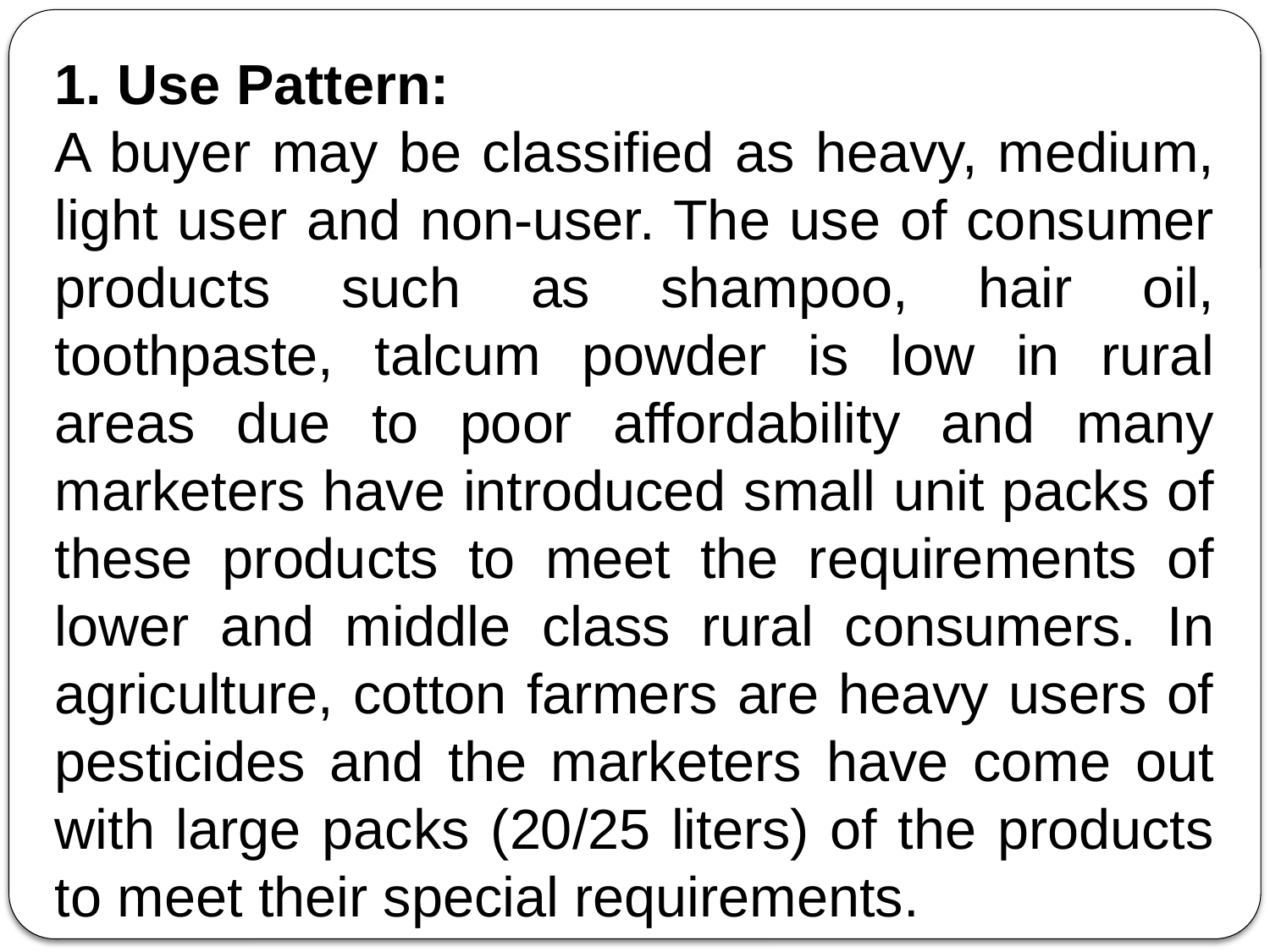

1. Use Pattern:
A buyer may be classified as heavy, medium, light user and non-user. The use of consumer products such as shampoo, hair oil, toothpaste, talcum powder is low in rural areas due to poor affordability and many marketers have introduced small unit packs of these products to meet the requirements of lower and middle class rural consumers. In agriculture, cotton farmers are heavy users of pesticides and the marketers have come out with large packs (20/25 liters) of the products to meet their special requirements.